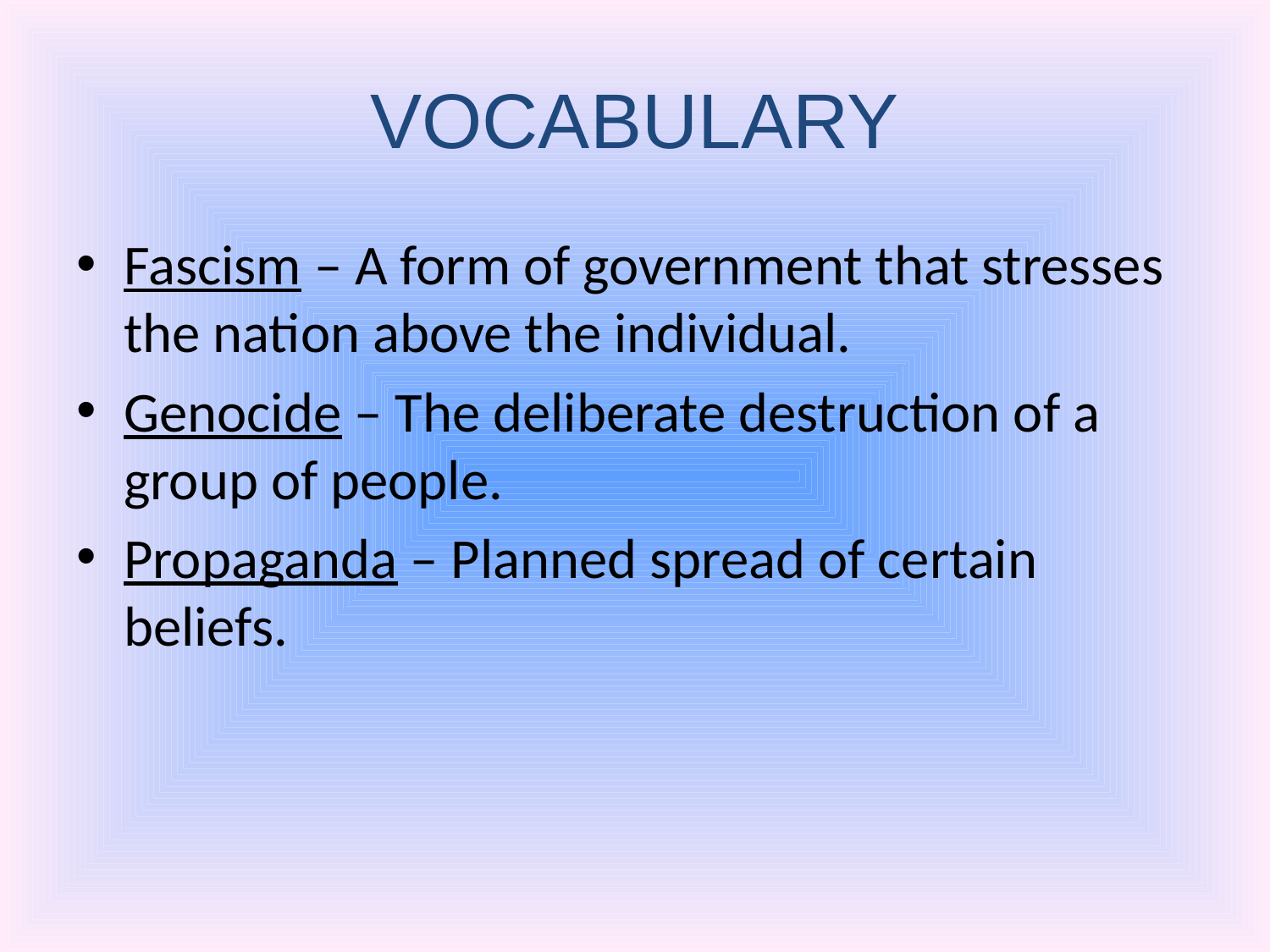

# VOCABULARY
Fascism – A form of government that stresses the nation above the individual.
Genocide – The deliberate destruction of a group of people.
Propaganda – Planned spread of certain beliefs.